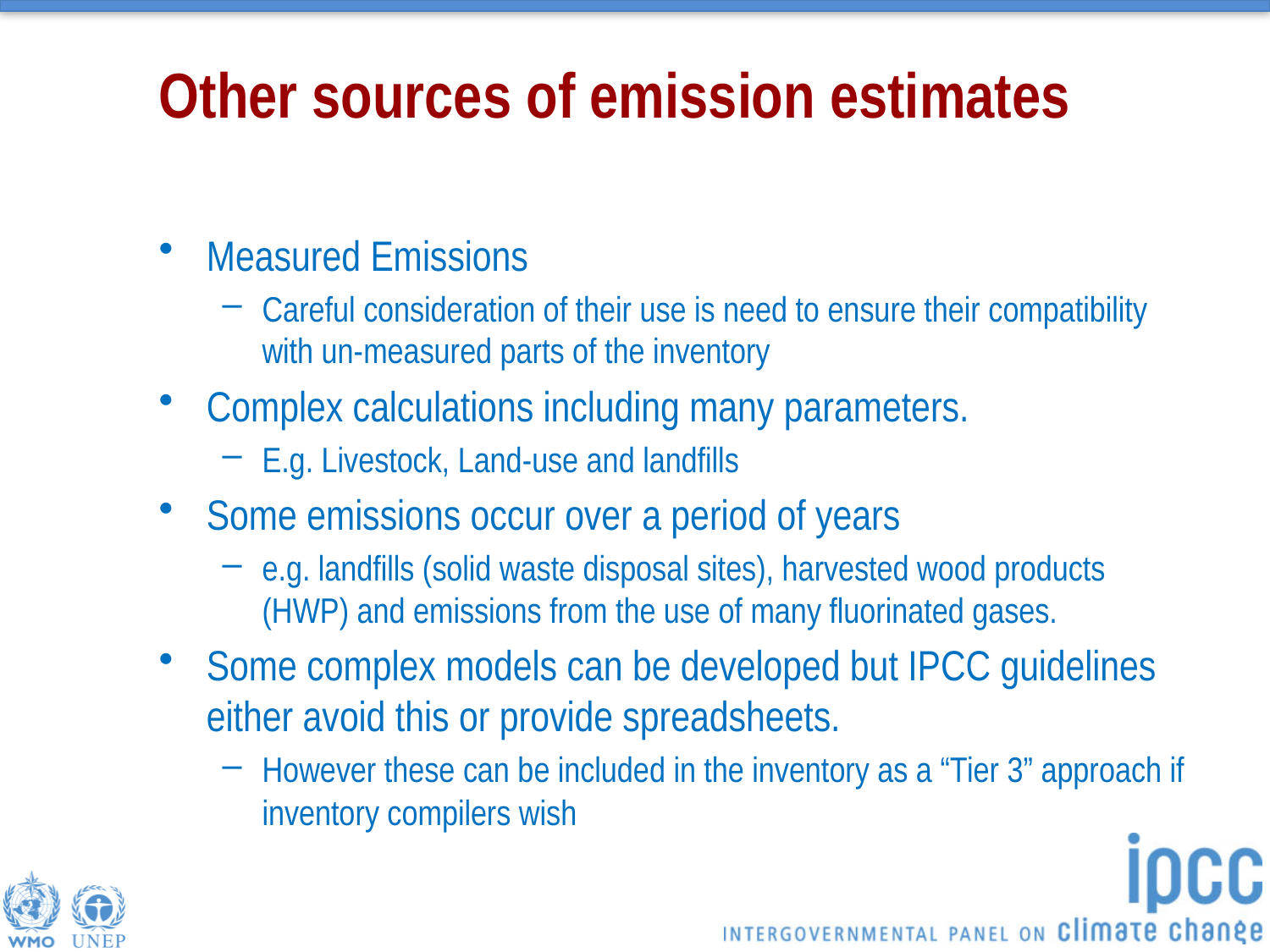

# Other sources of emission estimates
Measured Emissions
Careful consideration of their use is need to ensure their compatibility with un-measured parts of the inventory
Complex calculations including many parameters.
E.g. Livestock, Land-use and landfills
Some emissions occur over a period of years
e.g. landfills (solid waste disposal sites), harvested wood products (HWP) and emissions from the use of many fluorinated gases.
Some complex models can be developed but IPCC guidelines either avoid this or provide spreadsheets.
However these can be included in the inventory as a “Tier 3” approach if inventory compilers wish